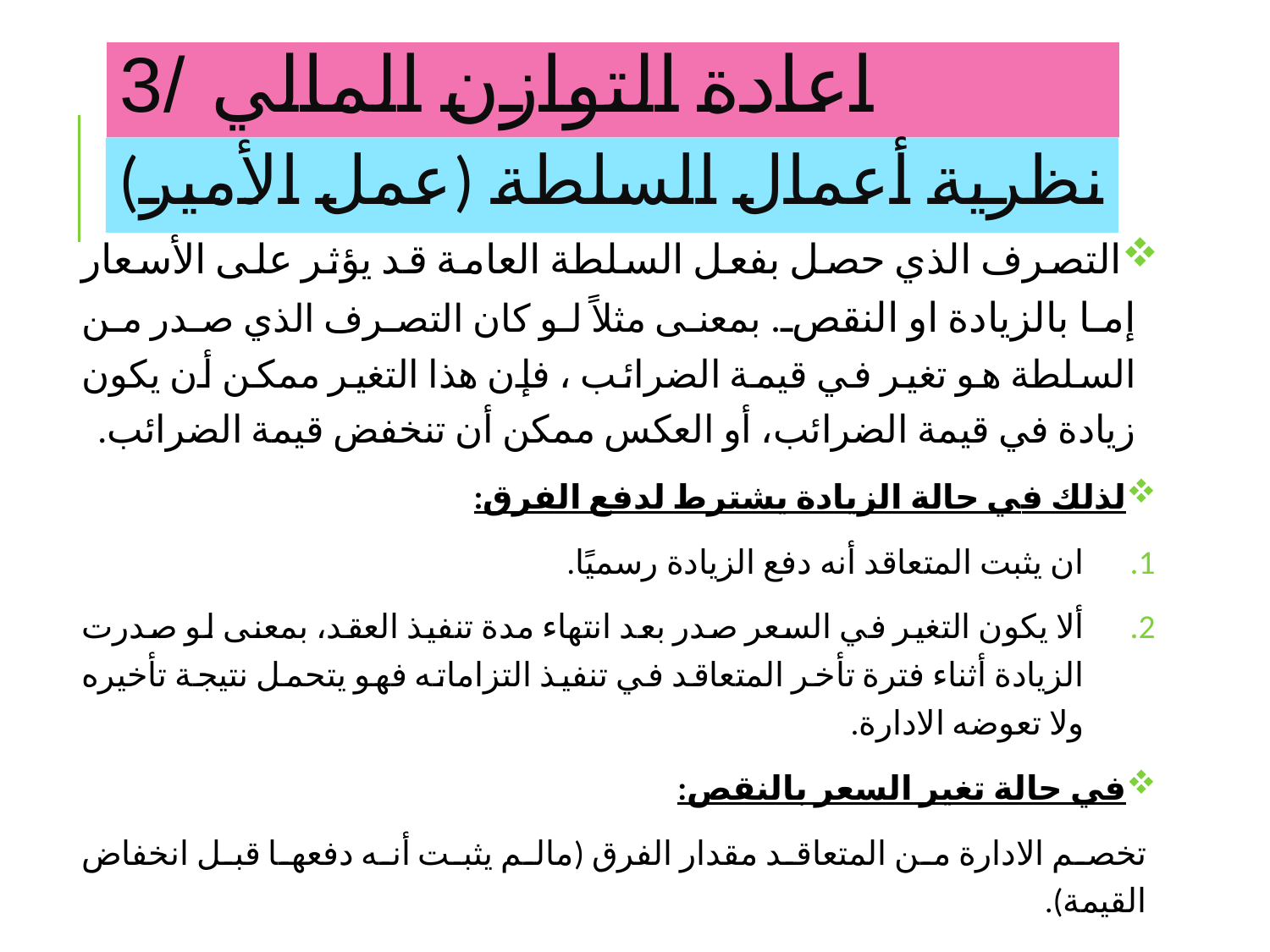

# 3/ اعادة التوازن المالي
نظرية أعمال السلطة (عمل الأمير)
التصرف الذي حصل بفعل السلطة العامة قد يؤثر على الأسعار إما بالزيادة او النقص. بمعنى مثلاً لو كان التصرف الذي صدر من السلطة هو تغير في قيمة الضرائب ، فإن هذا التغير ممكن أن يكون زيادة في قيمة الضرائب، أو العكس ممكن أن تنخفض قيمة الضرائب.
لذلك في حالة الزيادة يشترط لدفع الفرق:
ان يثبت المتعاقد أنه دفع الزيادة رسميًا.
ألا يكون التغير في السعر صدر بعد انتهاء مدة تنفيذ العقد، بمعنى لو صدرت الزيادة أثناء فترة تأخر المتعاقد في تنفيذ التزاماته فهو يتحمل نتيجة تأخيره ولا تعوضه الادارة.
في حالة تغير السعر بالنقص:
تخصم الادارة من المتعاقد مقدار الفرق (مالم يثبت أنه دفعها قبل انخفاض القيمة).